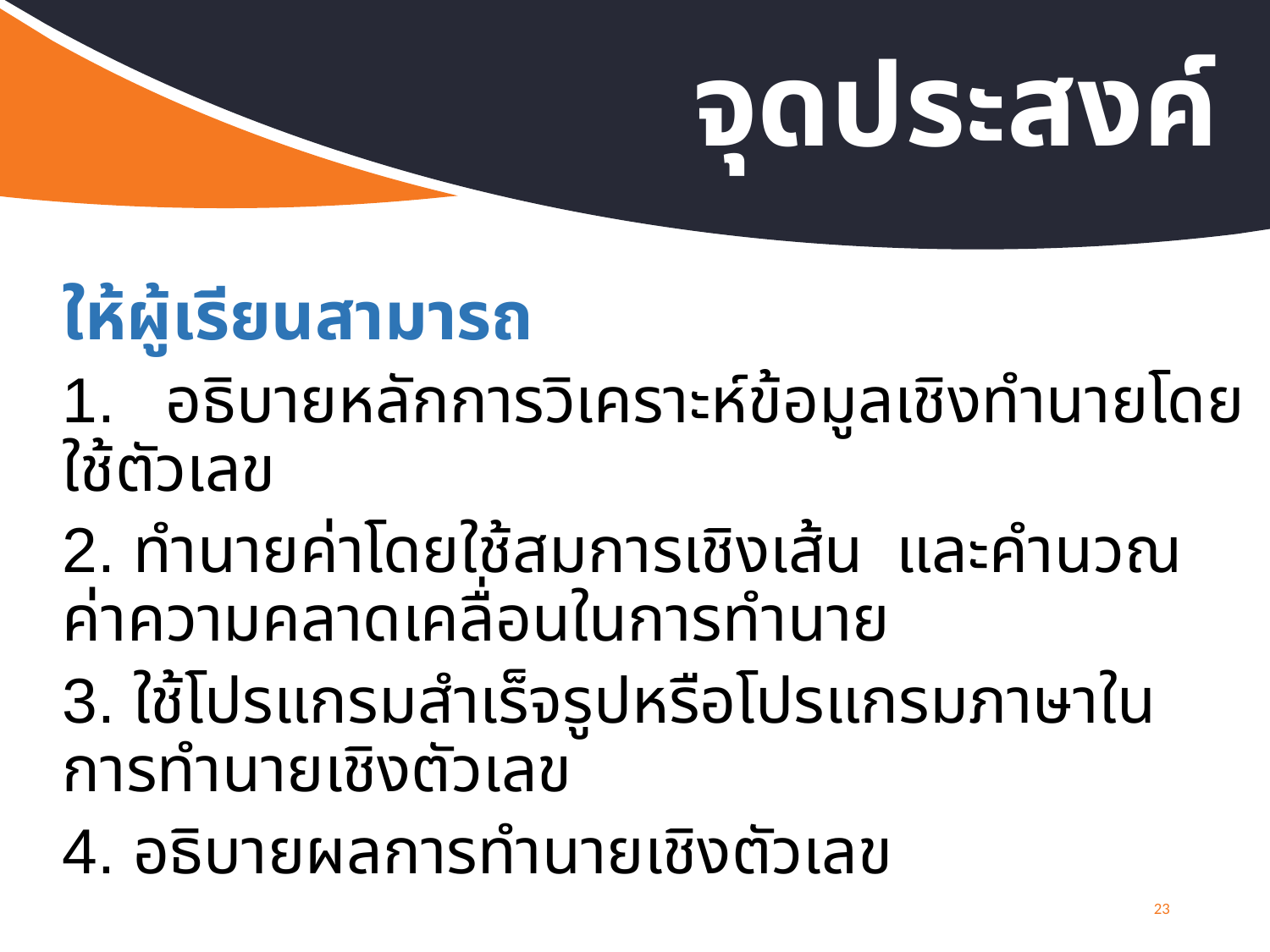

# จุดประสงค์
ให้ผู้เรียนสามารถ
1. อธิบายหลักการวิเคราะห์ข้อมูลเชิงทำนายโดยใช้ตัวเลข
2. ทำนายค่าโดยใช้สมการเชิงเส้น  และคำนวณค่าความคลาดเคลื่อนในการทำนาย
3. ใช้โปรแกรมสำเร็จรูปหรือโปรแกรมภาษาในการทำนายเชิงตัวเลข
4. อธิบายผลการทำนายเชิงตัวเลข
23